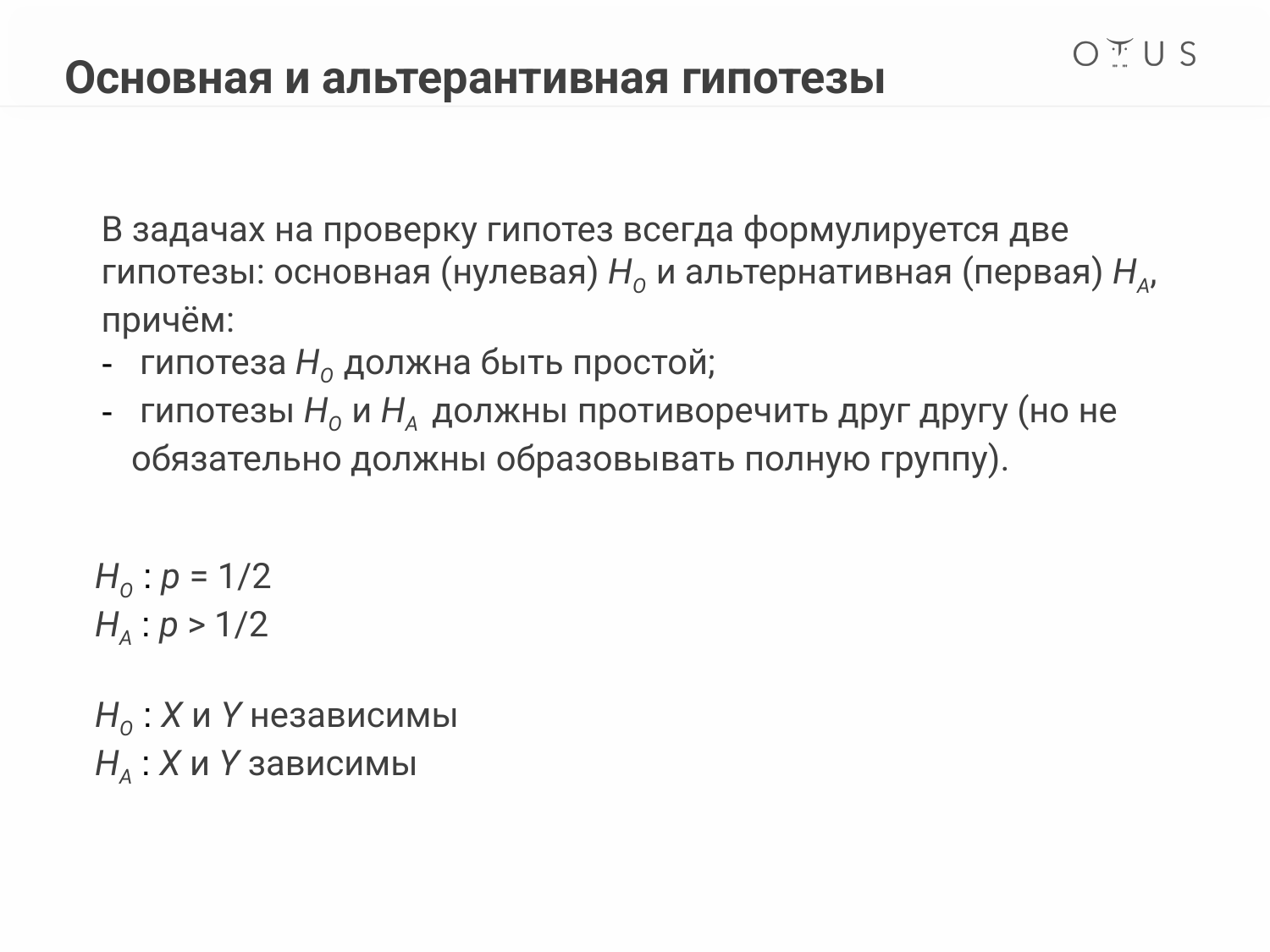

Основная и альтерантивная гипотезы
В задачах на проверку гипотез всегда формулируется две гипотезы: основная (нулевая) HO и альтернативная (первая) HA, причём:
 гипотеза HO должна быть простой;
 гипотезы HO и HA  должны противоречить друг другу (но не обязательно должны образовывать полную группу).
HO : p = 1/2
HA : p > 1/2

HO : X и Y независимы
HA : X и Y зависимы